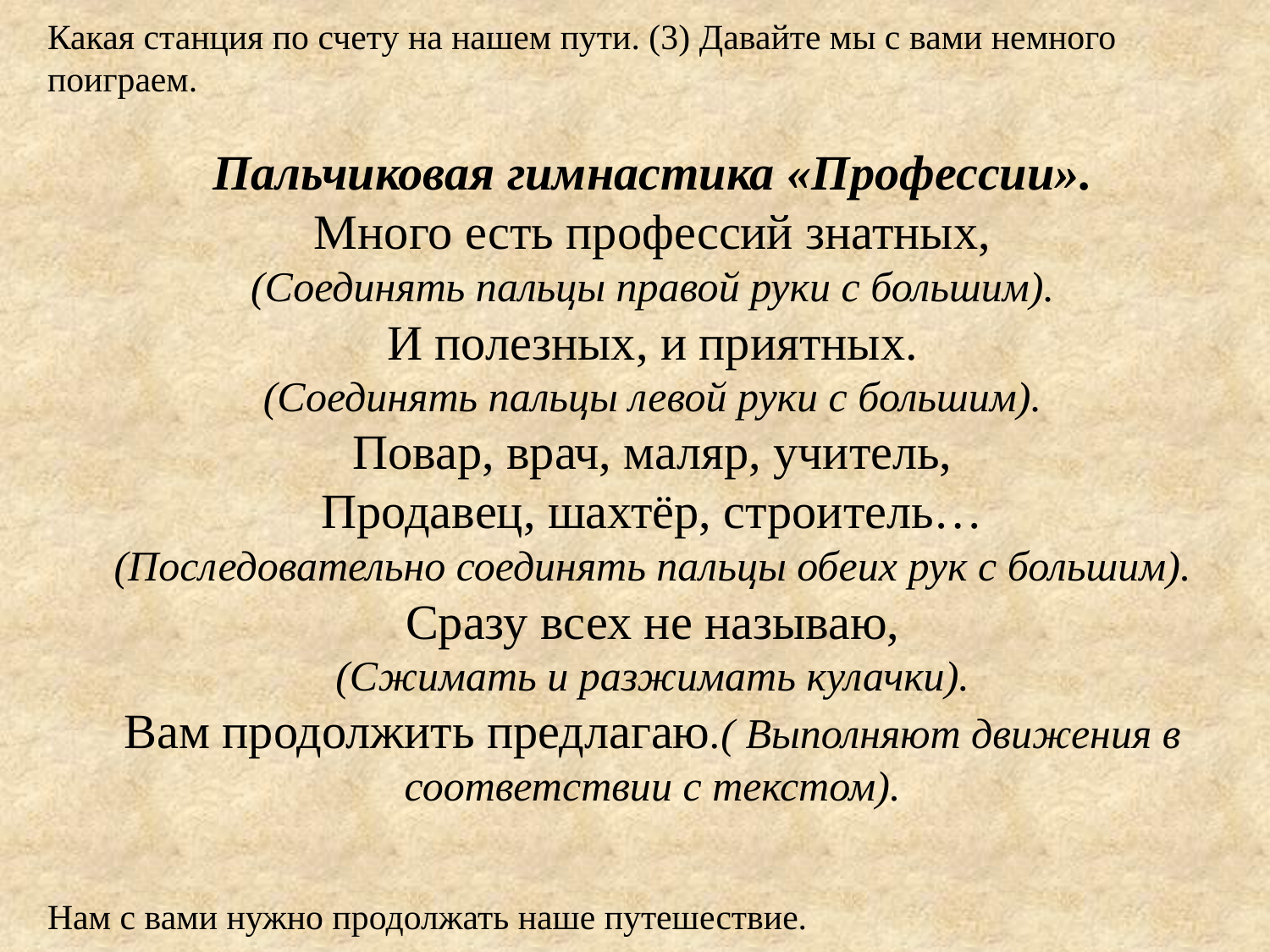

Какая станция по счету на нашем пути. (3) Давайте мы с вами немного поиграем.

Пальчиковая гимнастика «Профессии».
Много есть профессий знатных,
(Соединять пальцы правой руки с большим).
И полезных, и приятных.
(Соединять пальцы левой руки с большим).
Повар, врач, маляр, учитель,
Продавец, шахтёр, строитель…
(Последовательно соединять пальцы обеих рук с большим).
Сразу всех не называю,
(Сжимать и разжимать кулачки).
Вам продолжить предлагаю.( Выполняют движения в соответствии с текстом).

Нам с вами нужно продолжать наше путешествие.